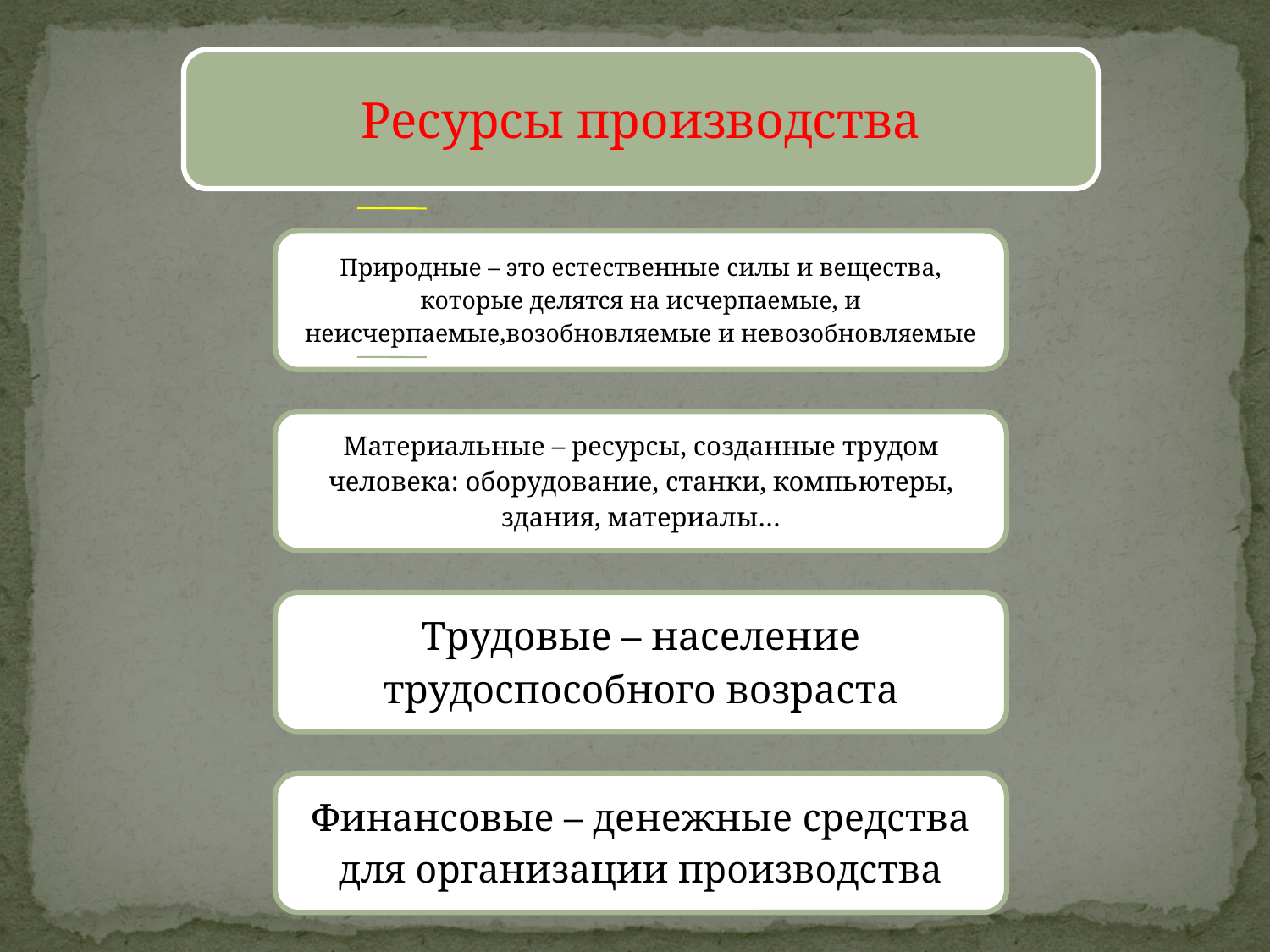

#
Ресурсы производства
Природные – это естественные силы и вещества, которые делятся на исчерпаемые, и неисчерпаемые,возобновляемые и невозобновляемые
Материальные – ресурсы, созданные трудом человека: оборудование, станки, компьютеры, здания, материалы…
Трудовые – население трудоспособного возраста
Финансовые – денежные средства для организации производства